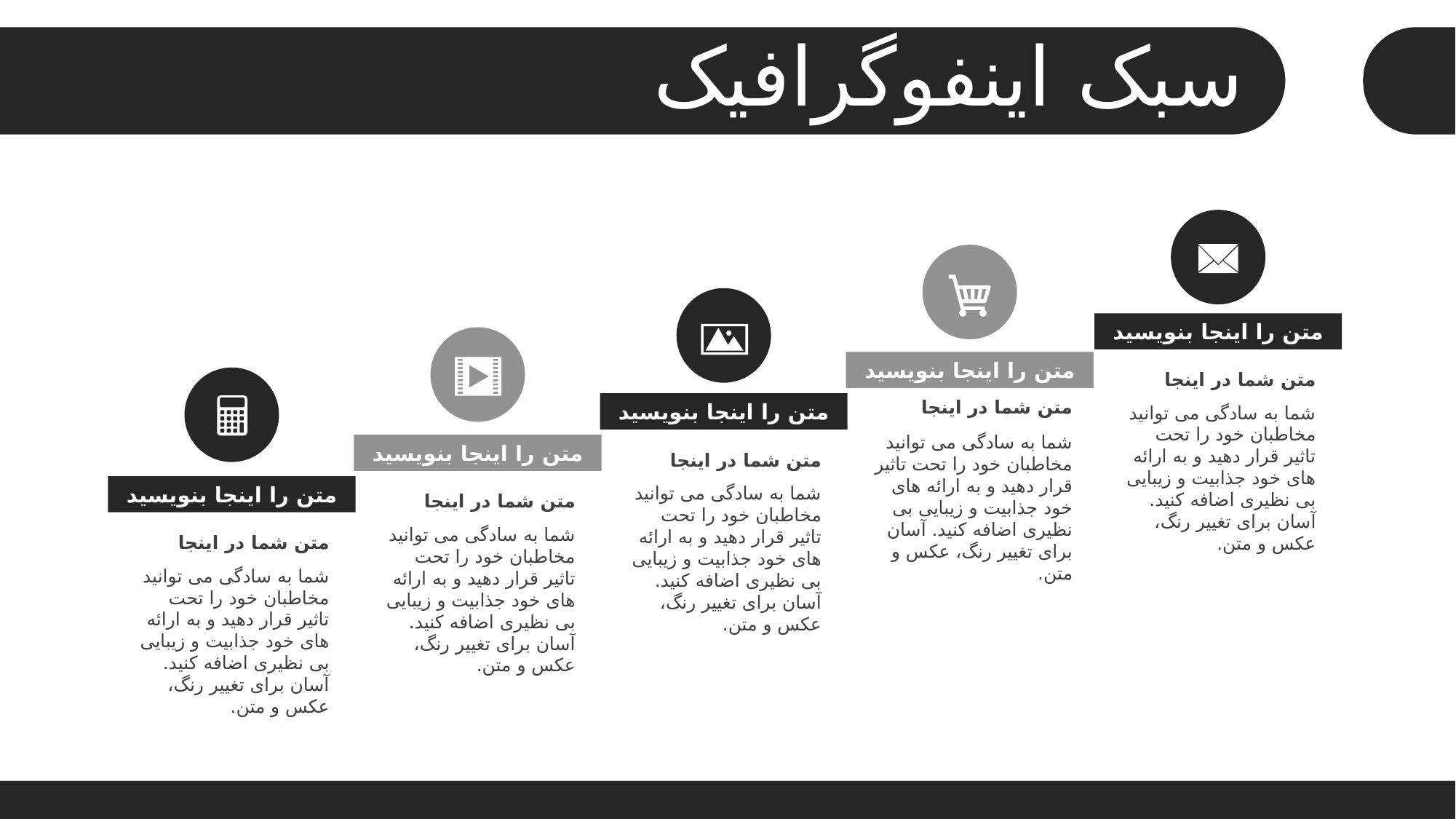

سبک اینفوگرافیک

متن را اینجا بنویسید

متن را اینجا بنویسید

متن شما در اینجا
شما به سادگی می توانید مخاطبان خود را تحت تاثیر قرار دهید و به ارائه های خود جذابیت و زیبایی بی نظیری اضافه کنید. آسان برای تغییر رنگ، عکس و متن.

متن شما در اینجا
شما به سادگی می توانید مخاطبان خود را تحت تاثیر قرار دهید و به ارائه های خود جذابیت و زیبایی بی نظیری اضافه کنید. آسان برای تغییر رنگ، عکس و متن.
متن را اینجا بنویسید

متن را اینجا بنویسید
متن شما در اینجا
شما به سادگی می توانید مخاطبان خود را تحت تاثیر قرار دهید و به ارائه های خود جذابیت و زیبایی بی نظیری اضافه کنید. آسان برای تغییر رنگ، عکس و متن.
متن را اینجا بنویسید
متن شما در اینجا
شما به سادگی می توانید مخاطبان خود را تحت تاثیر قرار دهید و به ارائه های خود جذابیت و زیبایی بی نظیری اضافه کنید. آسان برای تغییر رنگ، عکس و متن.
متن شما در اینجا
شما به سادگی می توانید مخاطبان خود را تحت تاثیر قرار دهید و به ارائه های خود جذابیت و زیبایی بی نظیری اضافه کنید. آسان برای تغییر رنگ، عکس و متن.